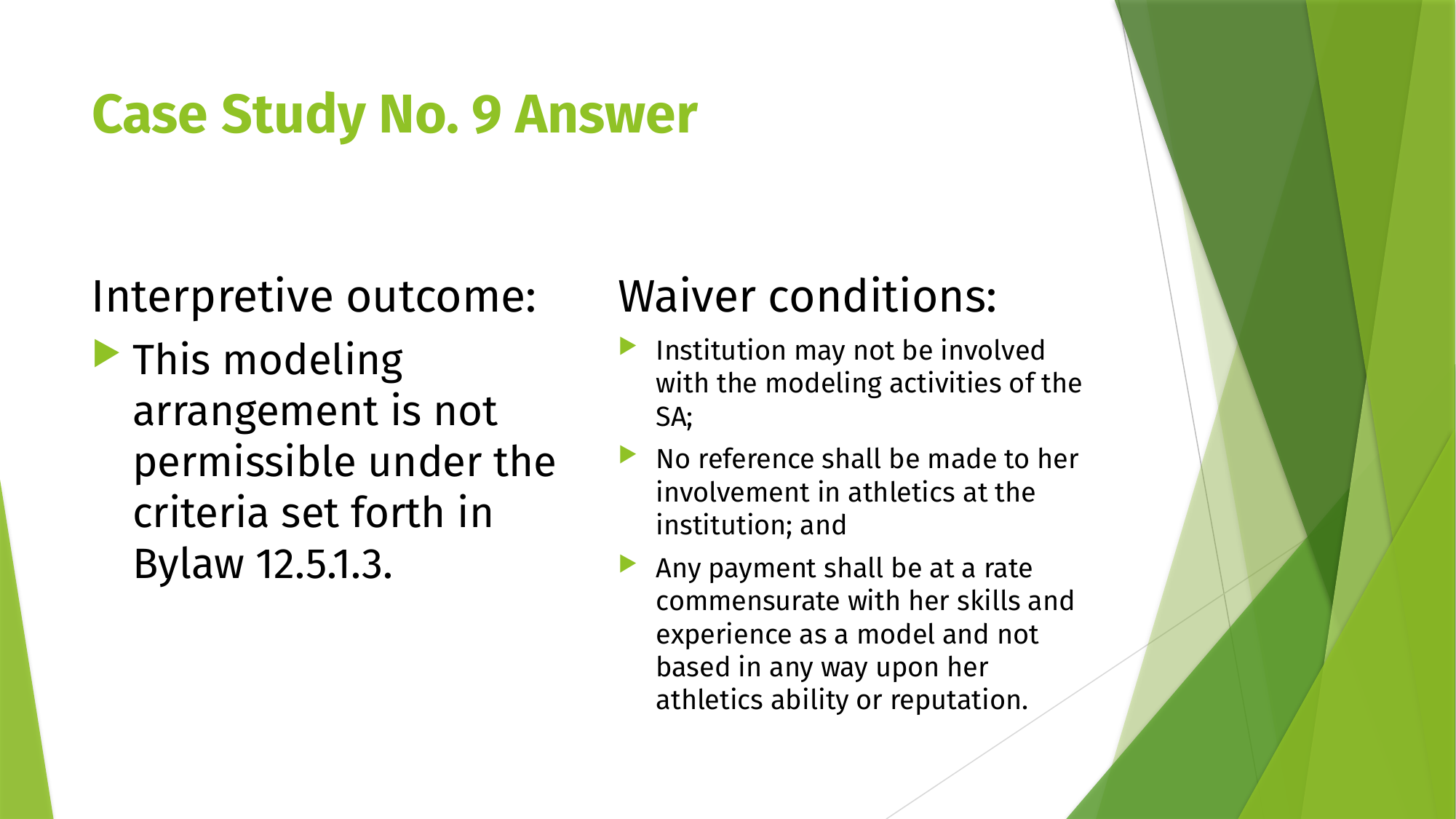

# Case Study No. 9 Answer

Interpretive outcome:
Waiver conditions:
This modeling arrangement is not permissible under the criteria set forth in Bylaw 12.5.1.3.
Institution may not be involved with the modeling activities of the SA;
No reference shall be made to her involvement in athletics at the institution; and
Any payment shall be at a rate commensurate with her skills and experience as a model and not based in any way upon her athletics ability or reputation.